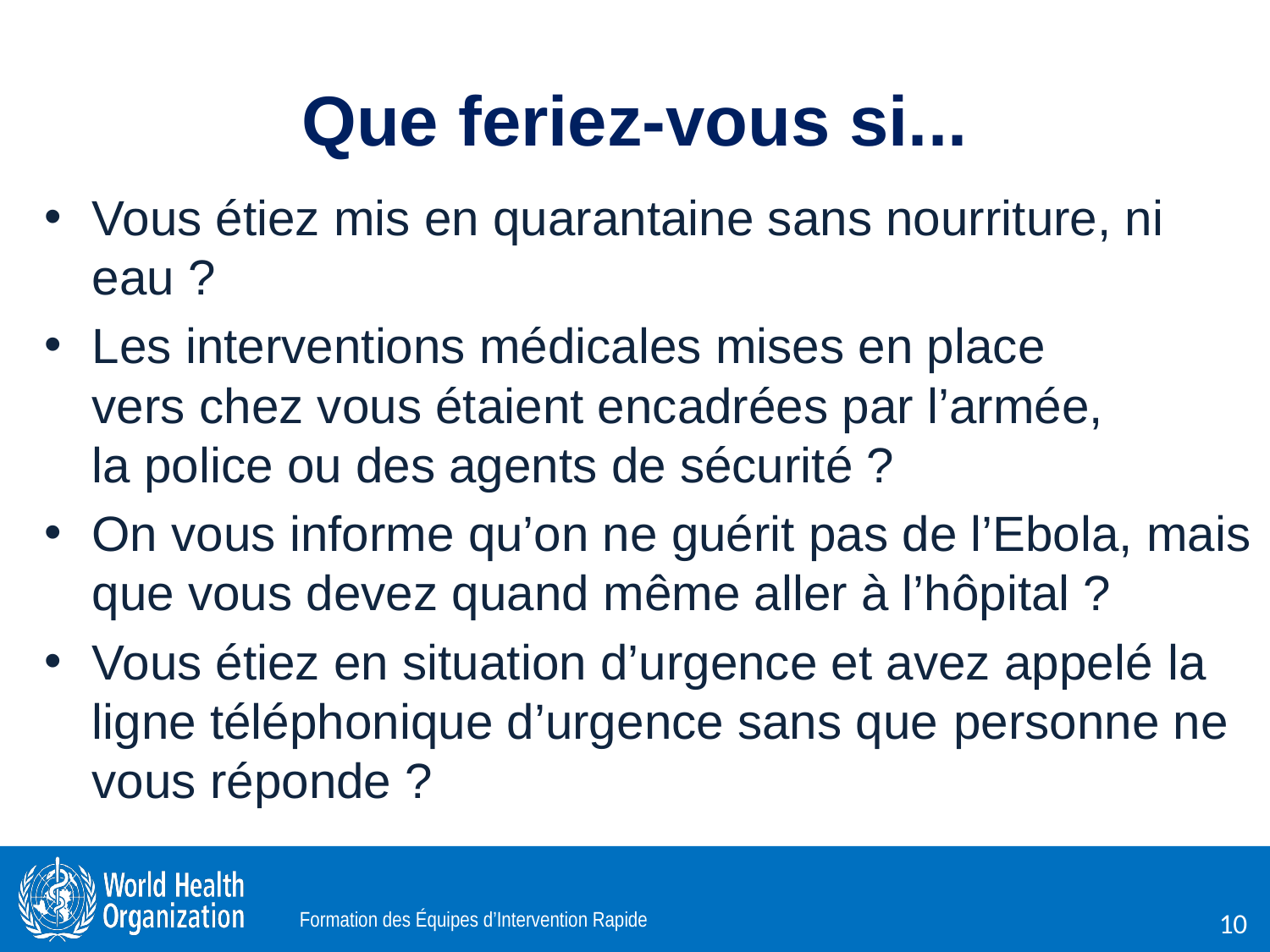

# Que feriez-vous si...
Vous étiez mis en quarantaine sans nourriture, ni eau ?
Les interventions médicales mises en place vers chez vous étaient encadrées par l’armée, la police ou des agents de sécurité ?
On vous informe qu’on ne guérit pas de l’Ebola, mais que vous devez quand même aller à l’hôpital ?
Vous étiez en situation d’urgence et avez appelé la ligne téléphonique d’urgence sans que personne ne vous réponde ?